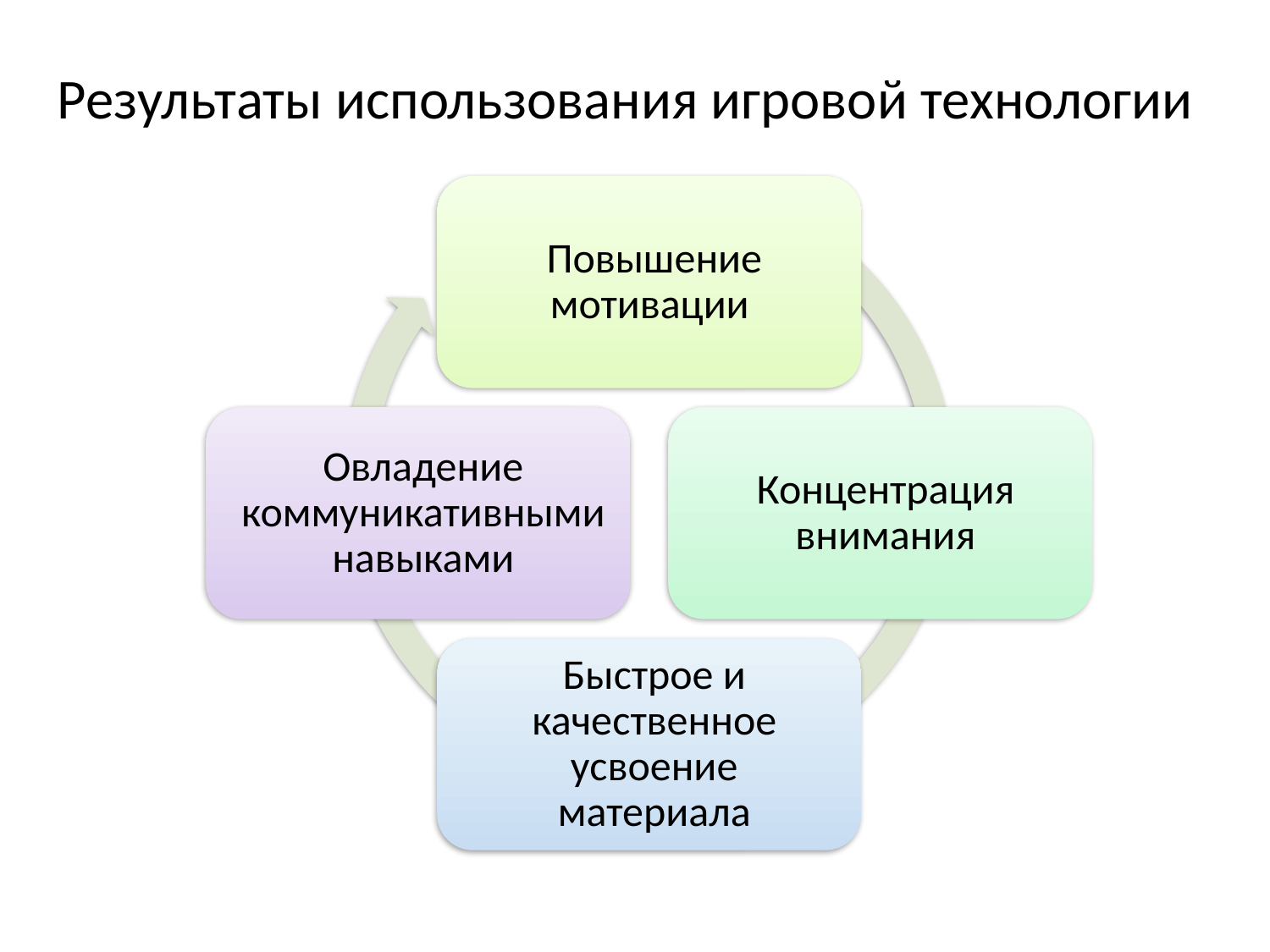

Результаты использования игровой технологии
Повышение мотивации
Концентрация внимания
Быстрое и качественное усвоение материала
Овладение коммуникативными навыками